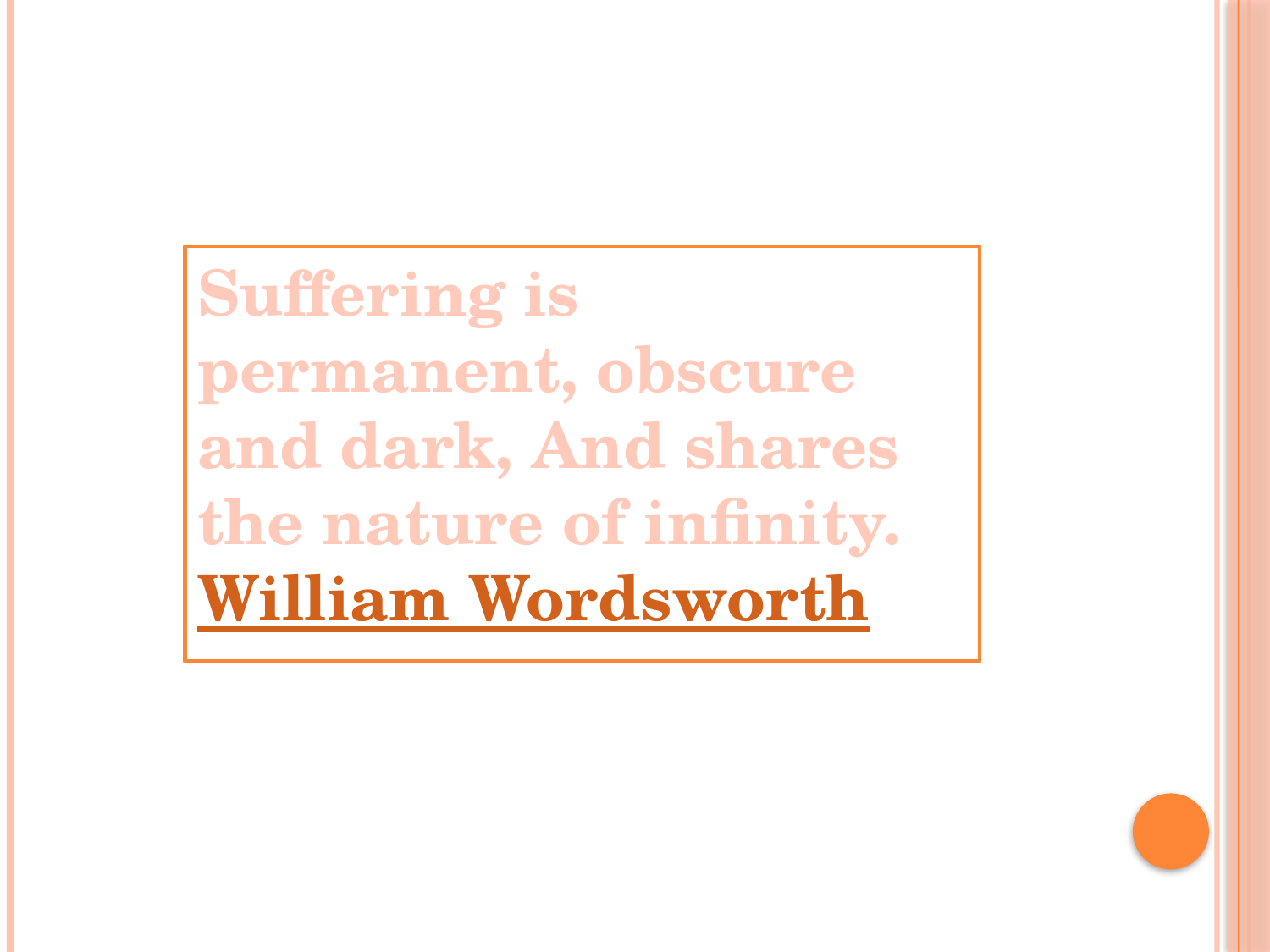

Suffering is permanent, obscure and dark, And shares the nature of infinity.
William Wordsworth